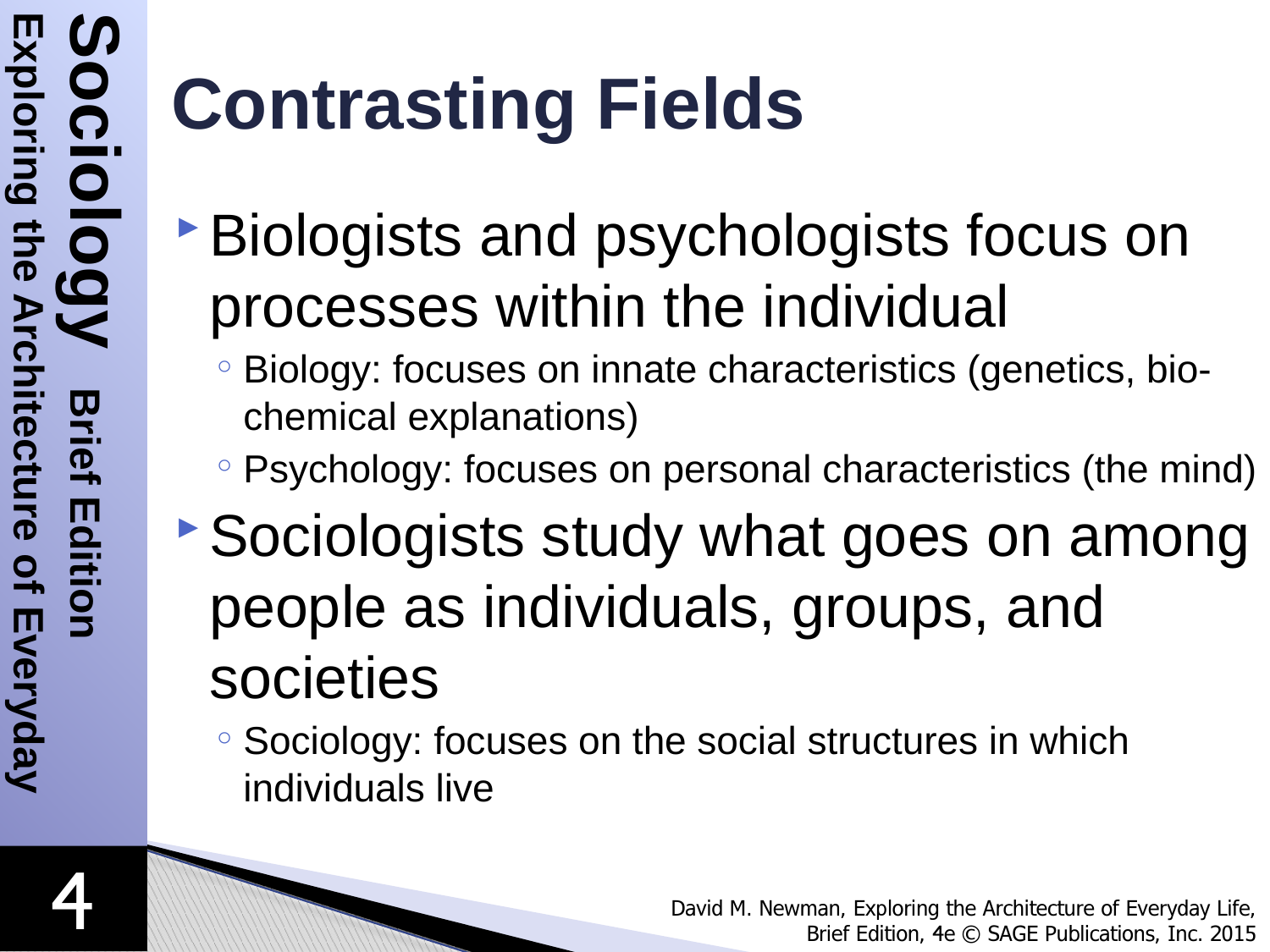

# Contrasting Fields
Biologists and psychologists focus on processes within the individual
Biology: focuses on innate characteristics (genetics, bio-chemical explanations)
Psychology: focuses on personal characteristics (the mind)
Sociologists study what goes on among people as individuals, groups, and societies
Sociology: focuses on the social structures in which individuals live

David M. Newman, Exploring the Architecture of Everyday Life, Brief Edition, 4e © SAGE Publications, Inc. 2015